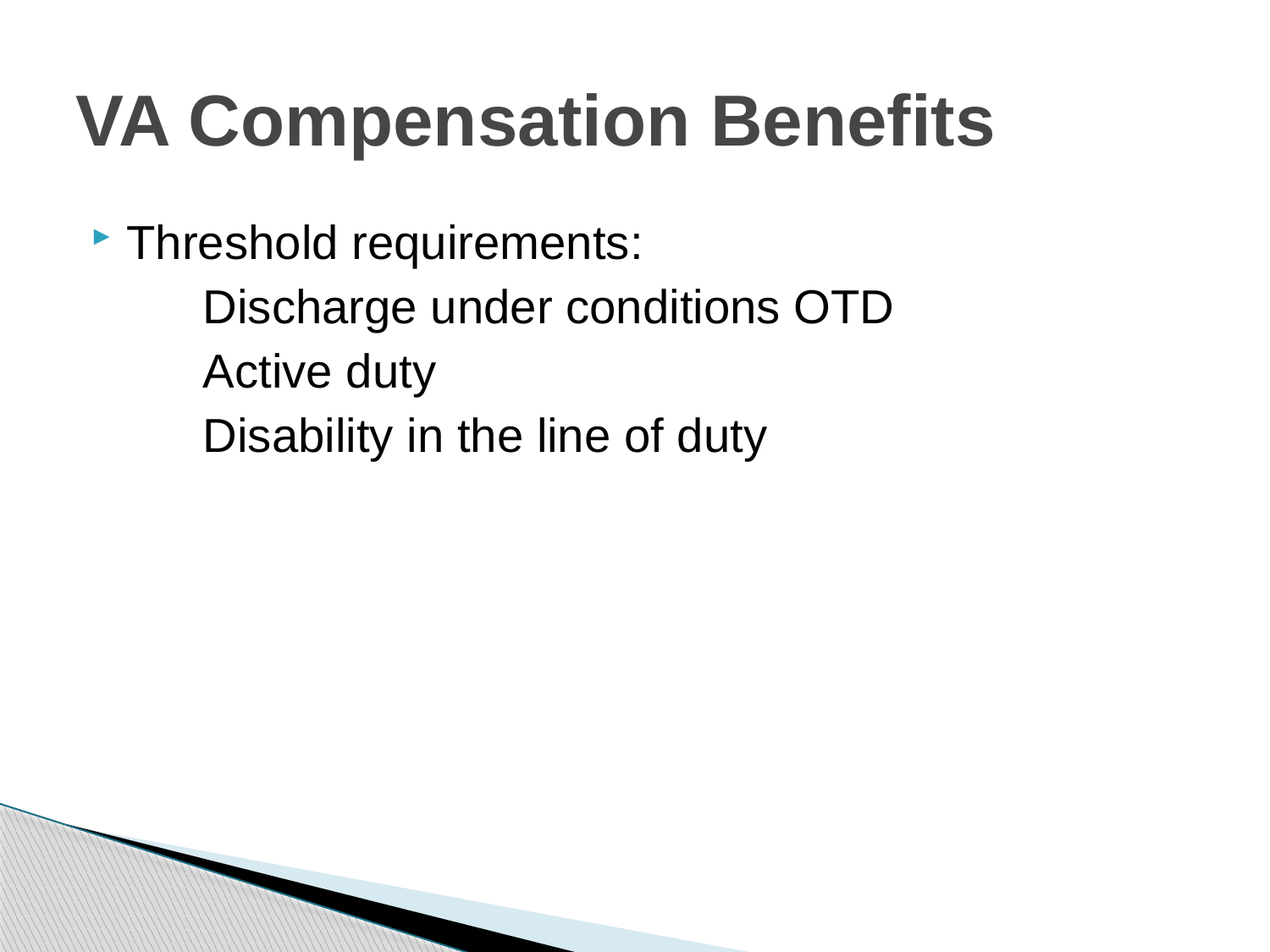

# VA Compensation Benefits
Threshold requirements:
	Discharge under conditions OTD
	Active duty
	Disability in the line of duty